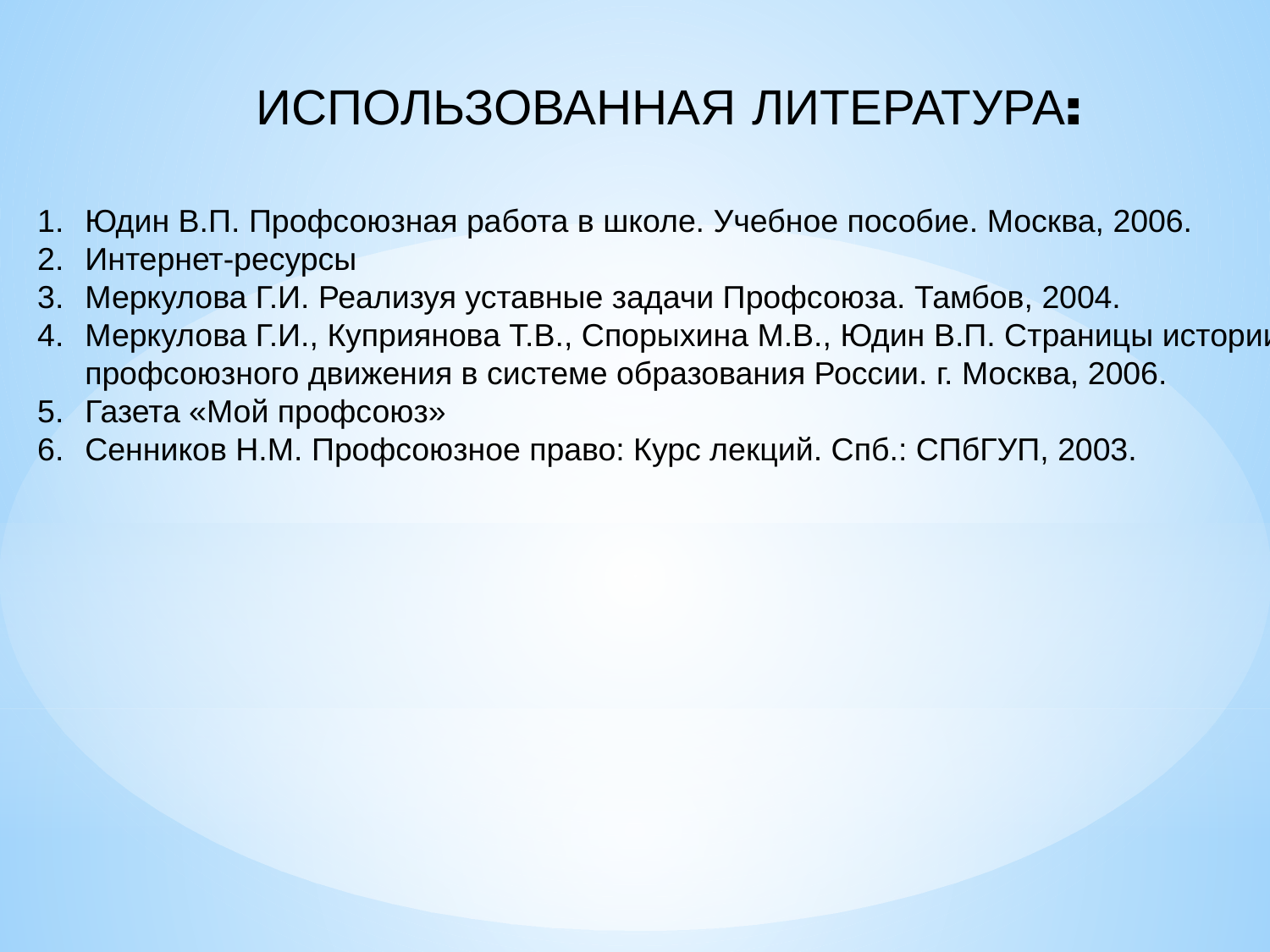

ИСПОЛЬЗОВАННАЯ ЛИТЕРАТУРА:

Юдин В.П. Профсоюзная работа в школе. Учебное пособие. Москва, 2006.
Интернет-ресурсы
Меркулова Г.И. Реализуя уставные задачи Профсоюза. Тамбов, 2004.
Меркулова Г.И., Куприянова Т.В., Спорыхина М.В., Юдин В.П. Страницы истории профсоюзного движения в системе образования России. г. Москва, 2006.
Газета «Мой профсоюз»
Сенников Н.М. Профсоюзное право: Курс лекций. Спб.: СПбГУП, 2003.